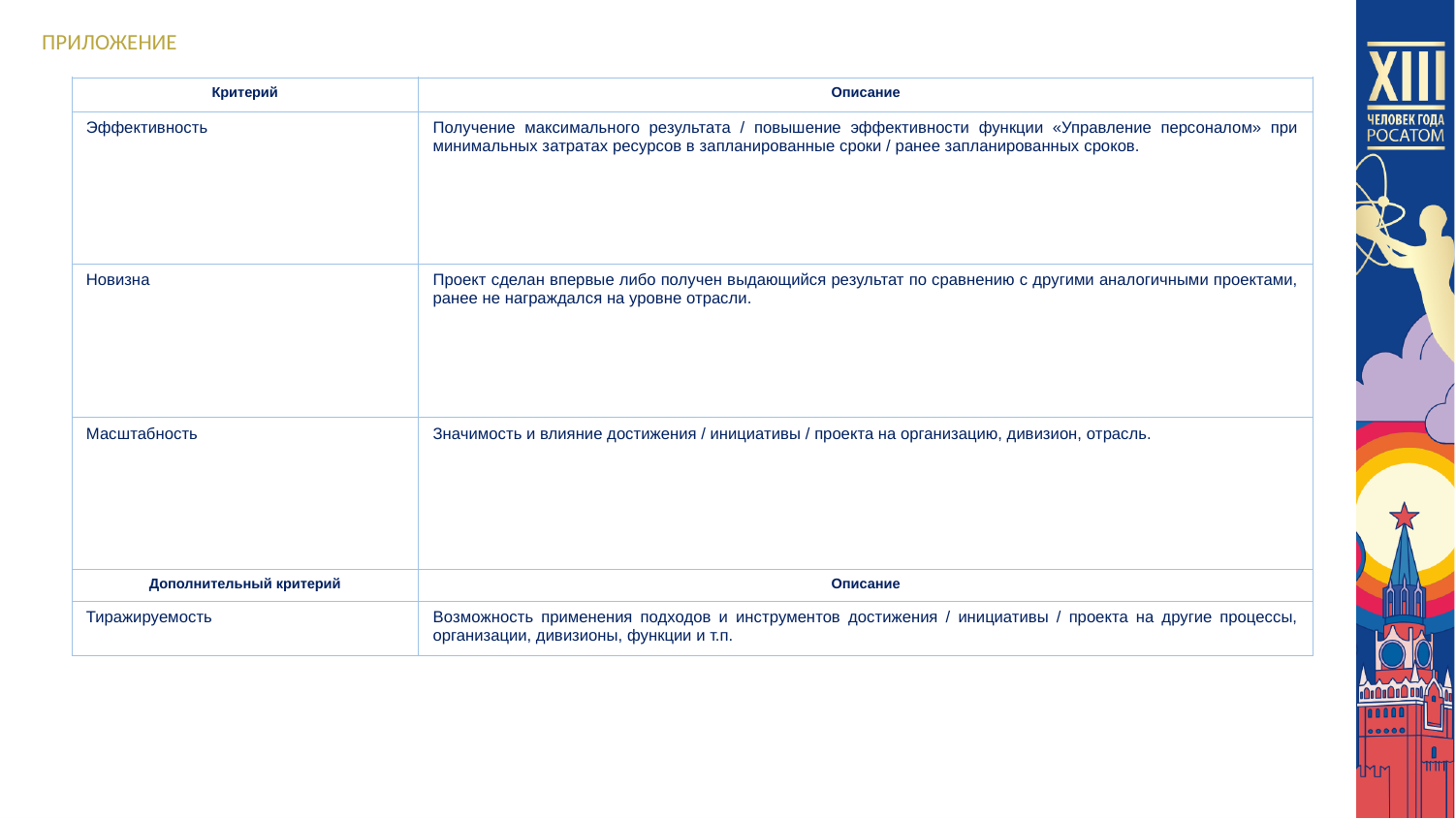

ПРИЛОЖЕНИЕ
| Критерий | Описание |
| --- | --- |
| Эффективность | Получение максимального результата / повышение эффективности функции «Управление персоналом» при минимальных затратах ресурсов в запланированные сроки / ранее запланированных сроков. |
| Новизна | Проект сделан впервые либо получен выдающийся результат по сравнению с другими аналогичными проектами, ранее не награждался на уровне отрасли. |
| Масштабность | Значимость и влияние достижения / инициативы / проекта на организацию, дивизион, отрасль. |
| Дополнительный критерий | Описание |
| Тиражируемость | Возможность применения подходов и инструментов достижения / инициативы / проекта на другие процессы, организации, дивизионы, функции и т.п. |